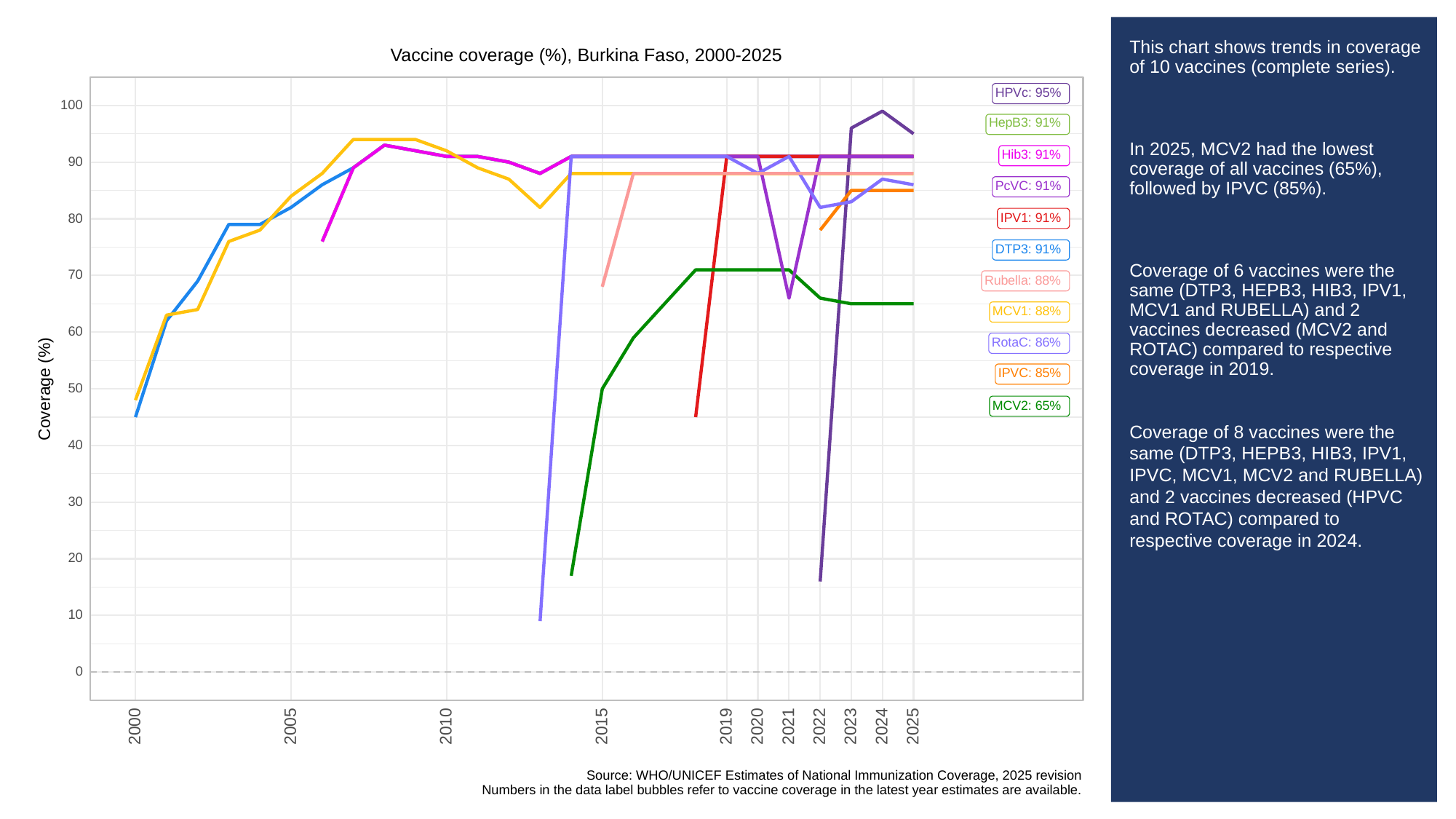

# This chart shows trends in coverage of 10 vaccines (complete series).

In 2025, MCV2 had the lowest coverage of all vaccines (65%), followed by IPVC (85%).

Coverage of 6 vaccines were the same (DTP3, HEPB3, HIB3, IPV1, MCV1 and RUBELLA) and 2 vaccines decreased (MCV2 and ROTAC) compared to respective coverage in 2019.

Coverage of 8 vaccines were the same (DTP3, HEPB3, HIB3, IPV1, IPVC, MCV1, MCV2 and RUBELLA) and 2 vaccines decreased (HPVC and ROTAC) compared to respective coverage in 2024.

Vaccine coverage (%), Burkina Faso, 2000-2025

HPVc: 95%

100

HepB3: 91%

Hib3: 91%

90

PcVC: 91%

IPV1: 91%
80

DTP3: 91%

70

Rubella: 88%

MCV1: 88%
60

RotaC: 86%

IPVC: 85%
Coverage (%)
50

MCV2: 65%

40

30

20

10

0

2023
2000
2005
2010
2015
2019
2020
2021
2022
2024
2025
Source: WHO/UNICEF Estimates of National Immunization Coverage, 2025 revision
Numbers in the data label bubbles refer to vaccine coverage in the latest year estimates are available.